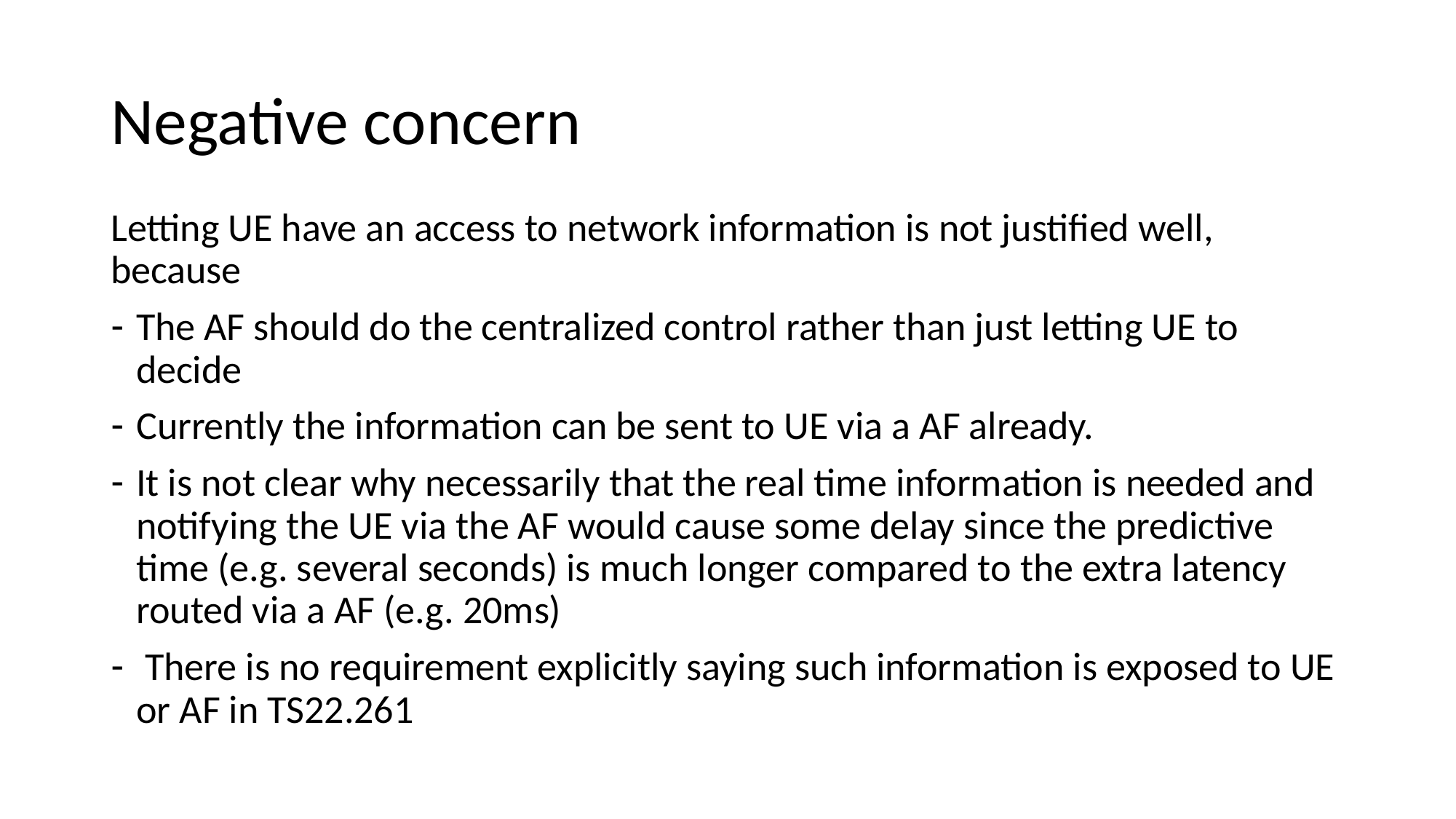

# Negative concern
Letting UE have an access to network information is not justified well, because
The AF should do the centralized control rather than just letting UE to decide
Currently the information can be sent to UE via a AF already.
It is not clear why necessarily that the real time information is needed and notifying the UE via the AF would cause some delay since the predictive time (e.g. several seconds) is much longer compared to the extra latency routed via a AF (e.g. 20ms)
 There is no requirement explicitly saying such information is exposed to UE or AF in TS22.261